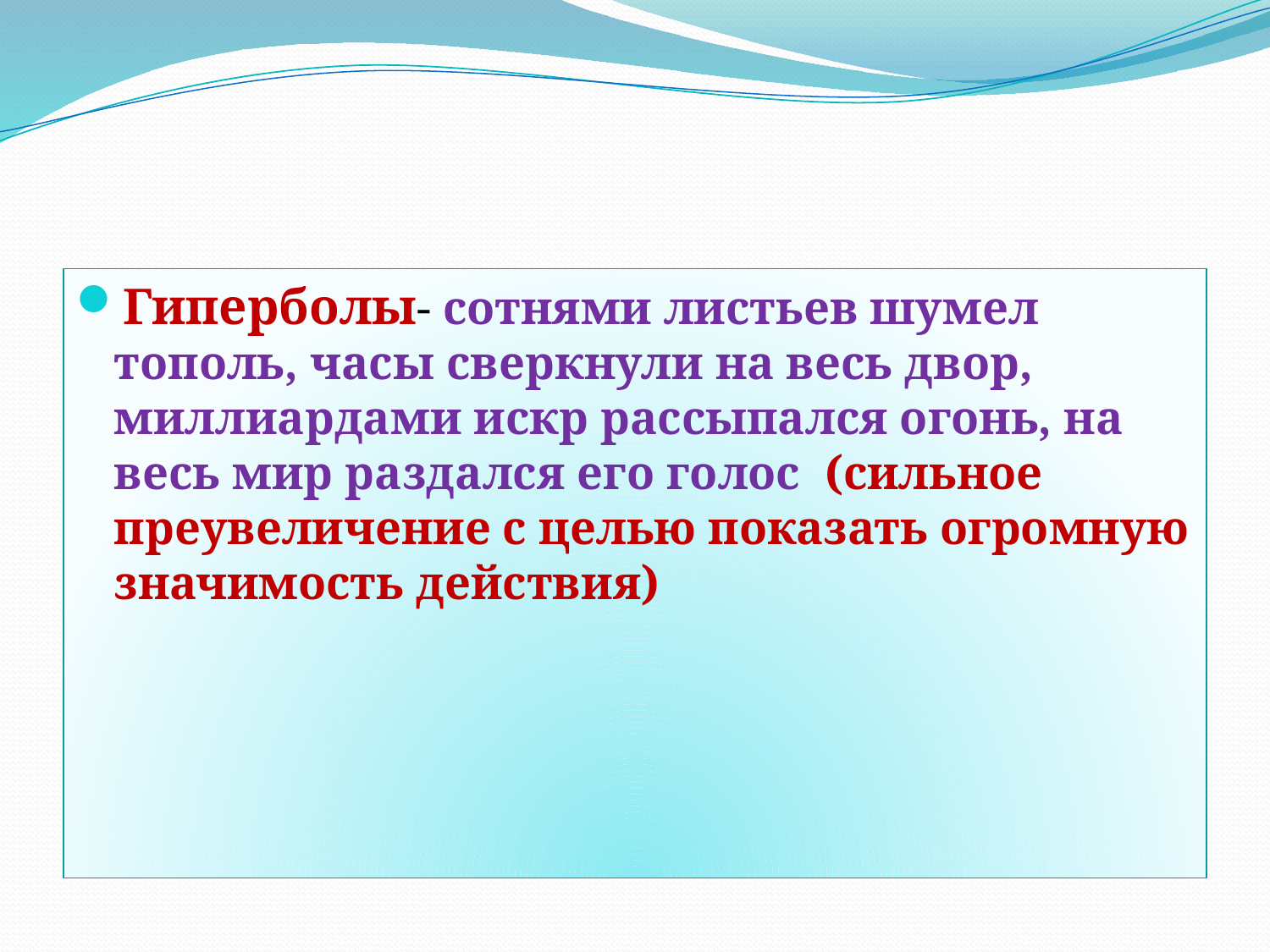

#
Гиперболы- сотнями листьев шумел тополь, часы сверкнули на весь двор, миллиардами искр рассыпался огонь, на весь мир раздался его голос  (сильное преувеличение с целью показать огромную значимость действия)